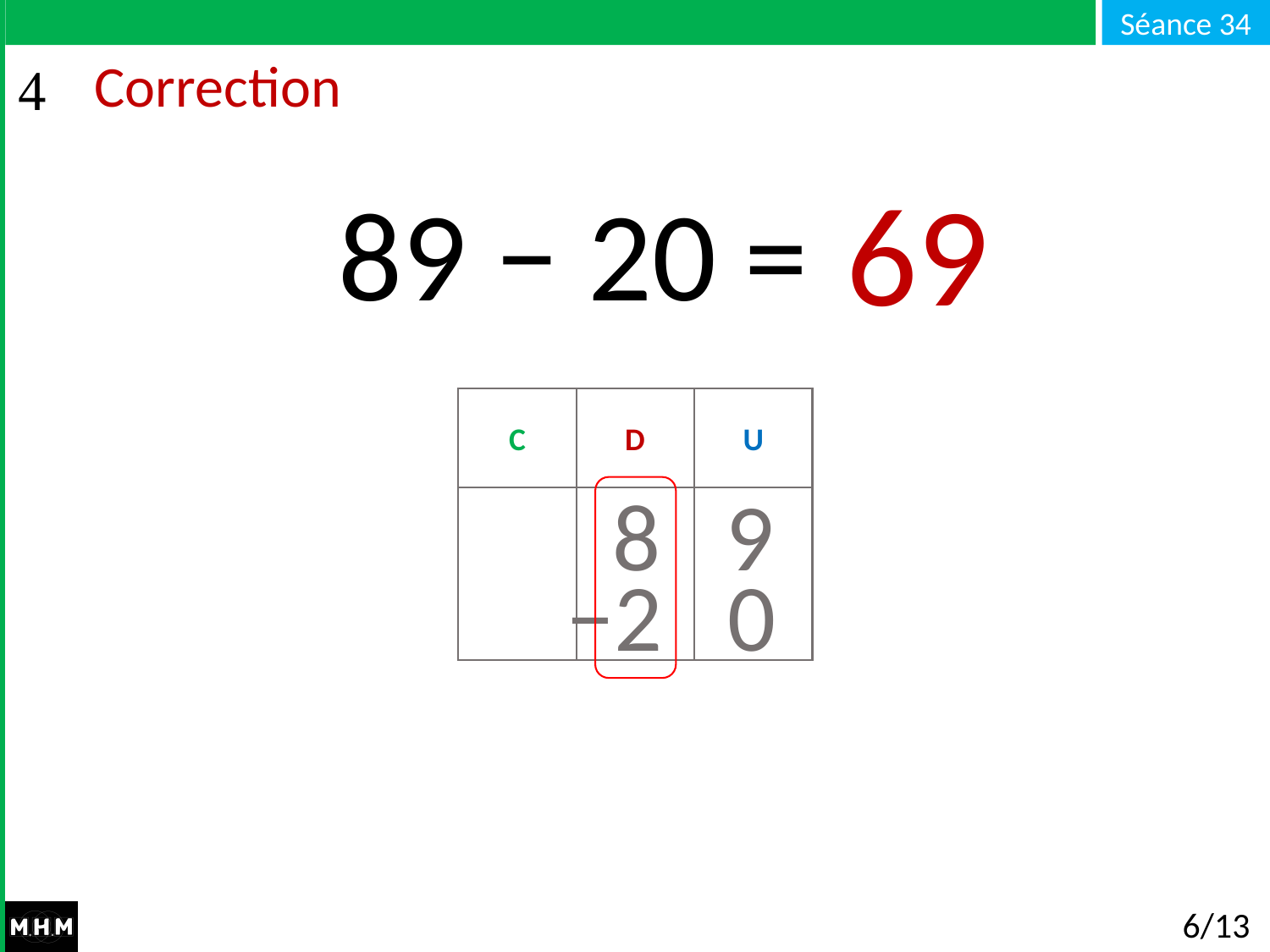

# Correction
69
89 − 20 = …
C
D
U

8   9

−2   0
6/13